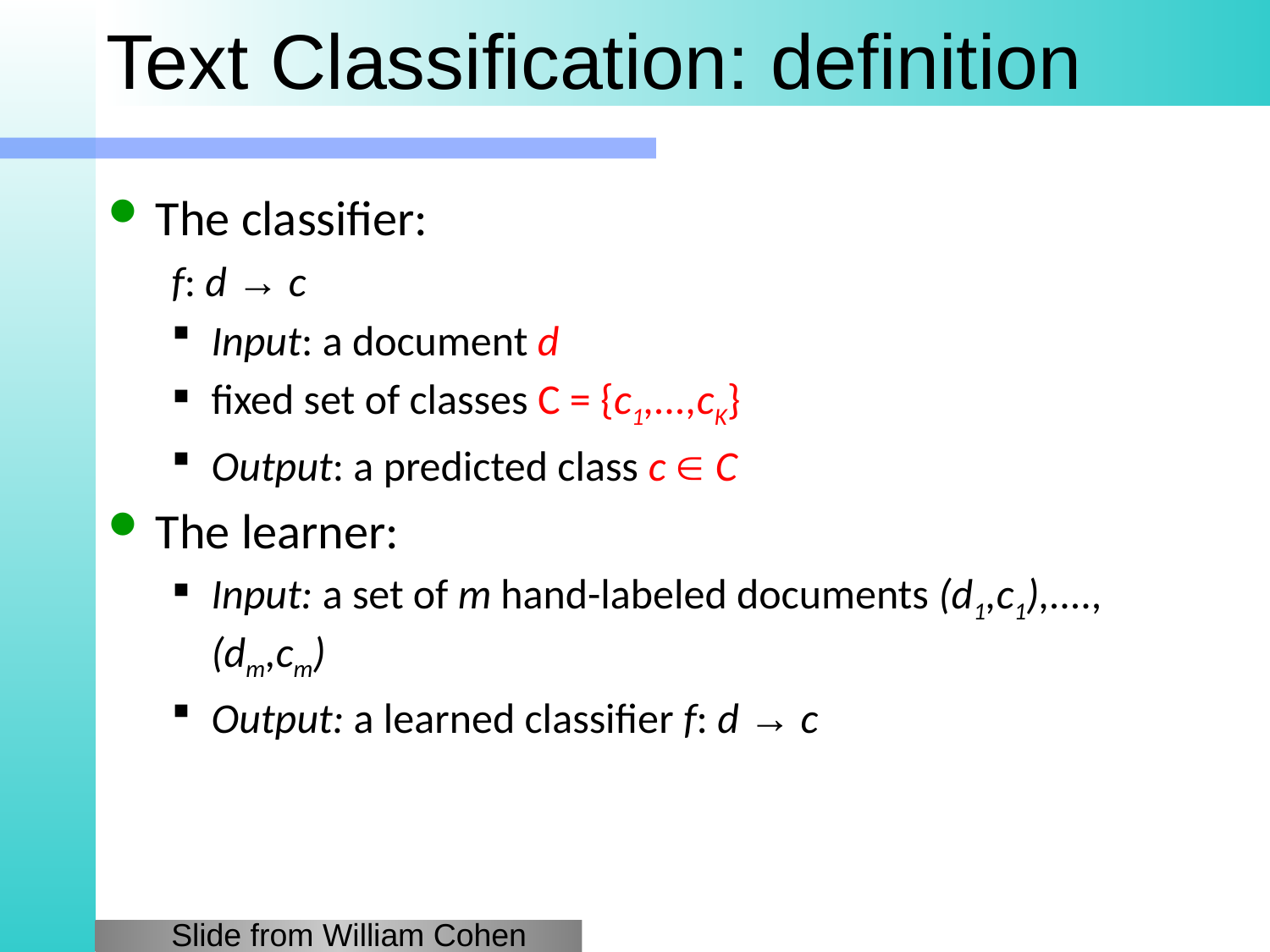

# Text Classification: definition
The classifier:
f: d → c
Input: a document d
fixed set of classes C = {c1,...,cK}
Output: a predicted class c ∈ C
The learner:
Input: a set of m hand-labeled documents (d1,c1),....,(dm,cm)
Output: a learned classifier f: d → c

Slide from William Cohen